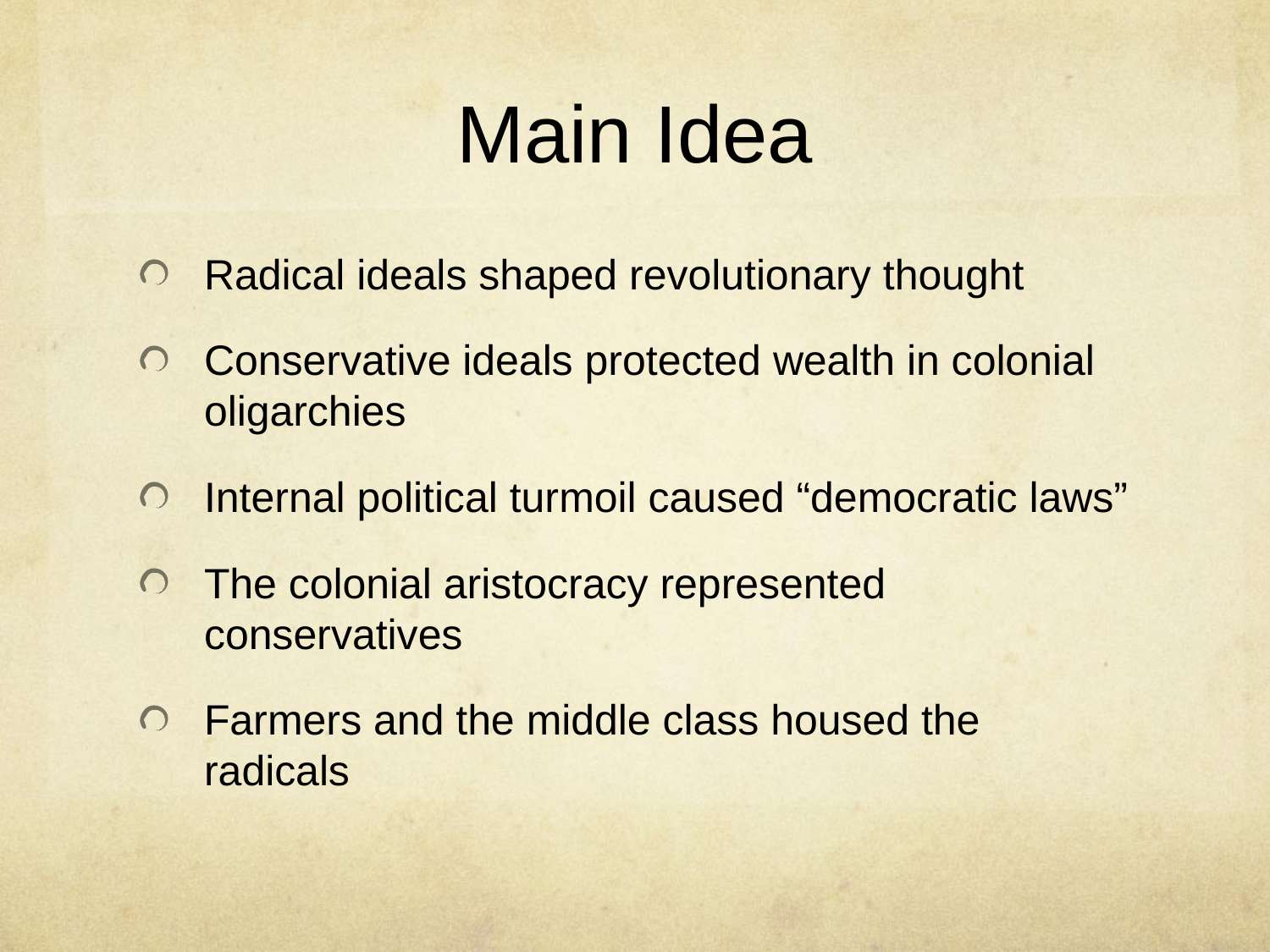

# Main Idea
Radical ideals shaped revolutionary thought
Conservative ideals protected wealth in colonial oligarchies
Internal political turmoil caused “democratic laws”
The colonial aristocracy represented conservatives
Farmers and the middle class housed the radicals